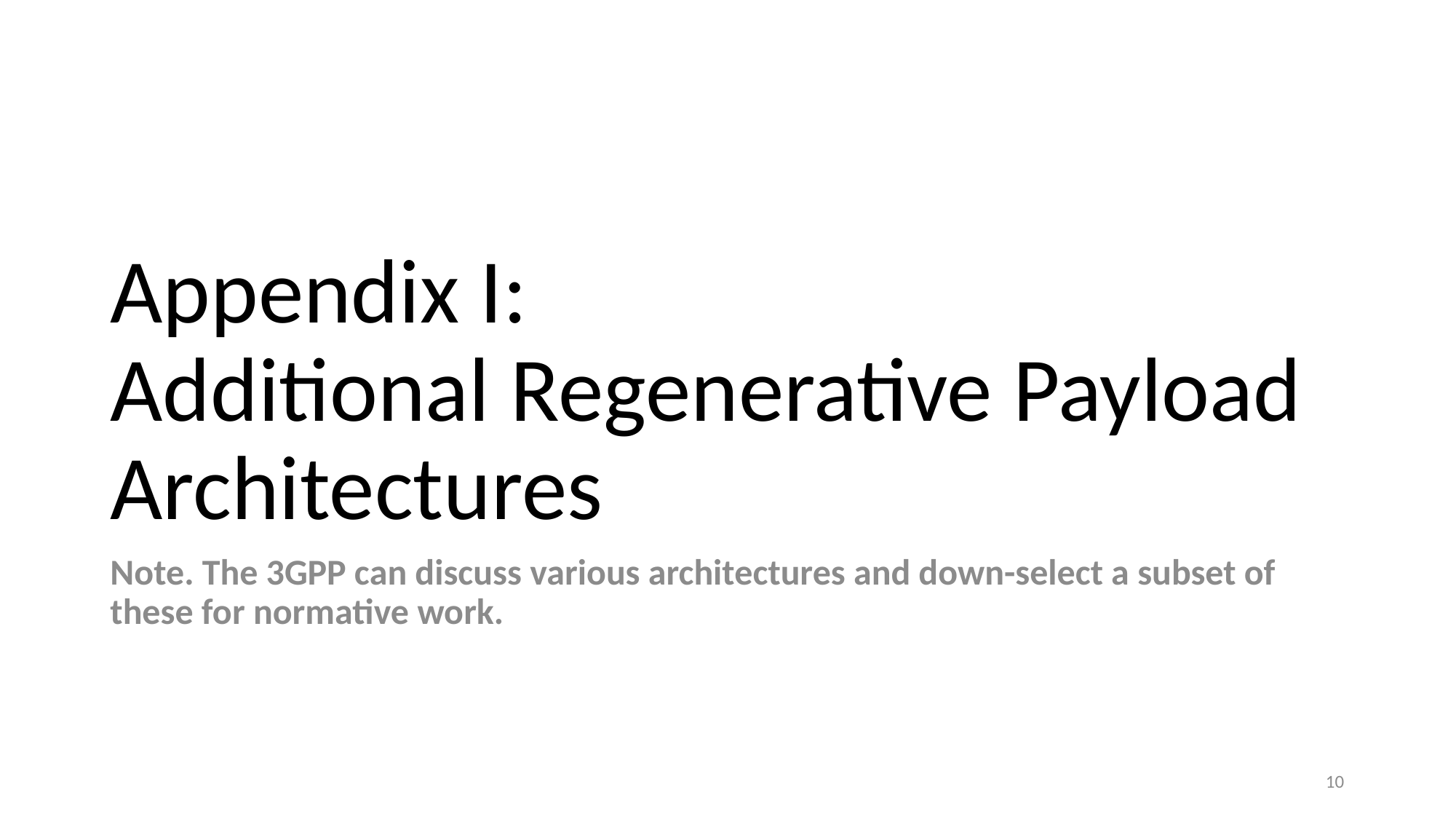

# Appendix I: Additional Regenerative Payload Architectures
Note. The 3GPP can discuss various architectures and down-select a subset of these for normative work.

10